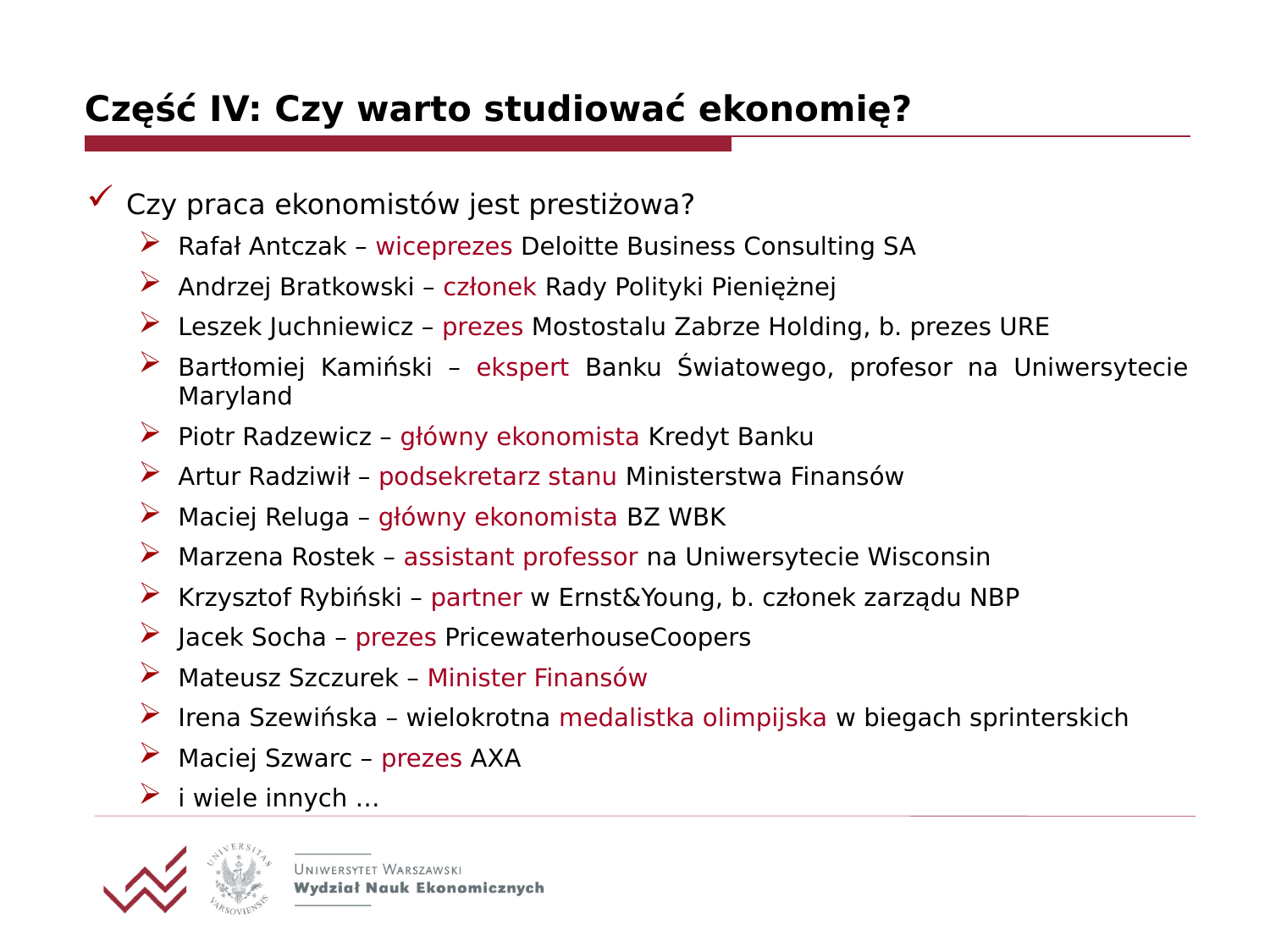

# Część IV: Czy warto studiować ekonomię?
Czy praca ekonomistów jest prestiżowa?
Rafał Antczak – wiceprezes Deloitte Business Consulting SA
Andrzej Bratkowski – członek Rady Polityki Pieniężnej
Leszek Juchniewicz – prezes Mostostalu Zabrze Holding, b. prezes URE
Bartłomiej Kamiński – ekspert Banku Światowego, profesor na Uniwersytecie Maryland
Piotr Radzewicz – główny ekonomista Kredyt Banku
Artur Radziwił – podsekretarz stanu Ministerstwa Finansów
Maciej Reluga – główny ekonomista BZ WBK
Marzena Rostek – assistant professor na Uniwersytecie Wisconsin
Krzysztof Rybiński – partner w Ernst&Young, b. członek zarządu NBP
Jacek Socha – prezes PricewaterhouseCoopers
Mateusz Szczurek – Minister Finansów
Irena Szewińska – wielokrotna medalistka olimpijska w biegach sprinterskich
Maciej Szwarc – prezes AXA
i wiele innych …